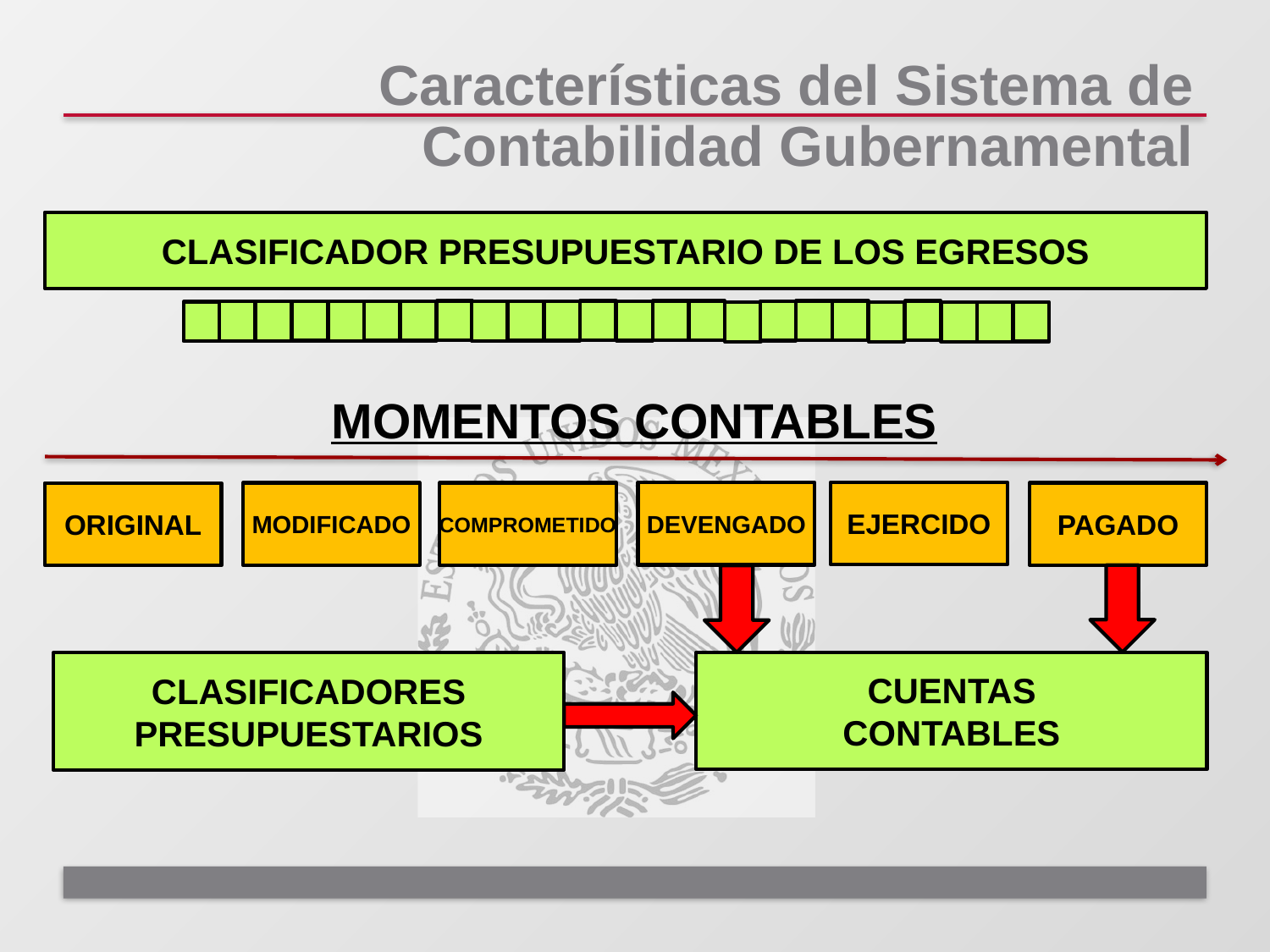

# Características del Sistema de Contabilidad Gubernamental
CLASIFICADOR PRESUPUESTARIO DE LOS EGRESOS

MOMENTOS CONTABLES
PAGADO
ORIGINAL
EJERCIDO
DEVENGADO
MODIFICADO
COMPROMETIDO

CUENTAS
CONTABLES
CLASIFICADORES
PRESUPUESTARIOS